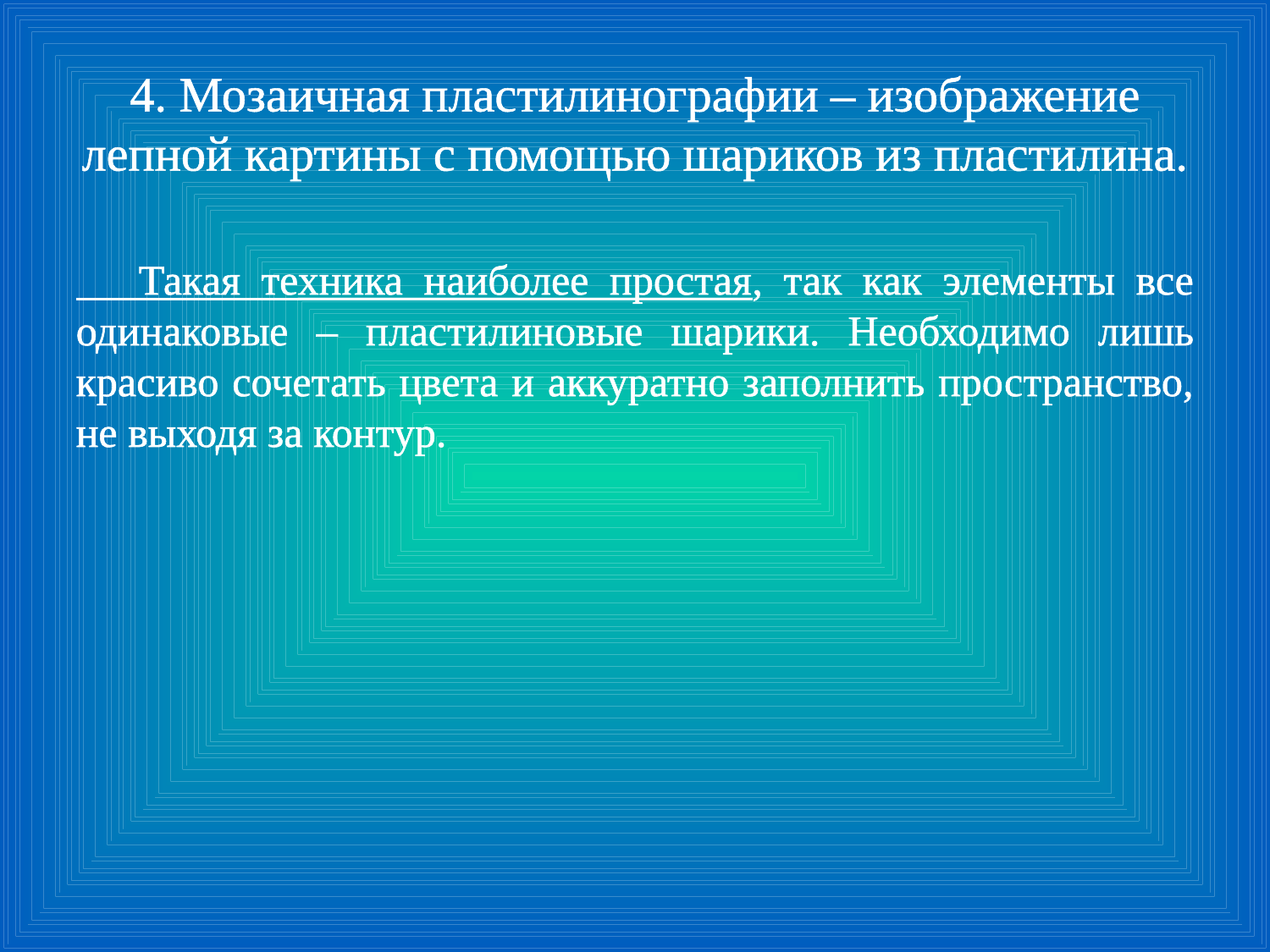

# 4. Мозаичная пластилинографии – изображение лепной картины с помощью шариков из пластилина.
   Такая техника наиболее простая, так как элементы все одинаковые – пластилиновые шарики. Необходимо лишь красиво сочетать цвета и аккуратно заполнить пространство, не выходя за контур.